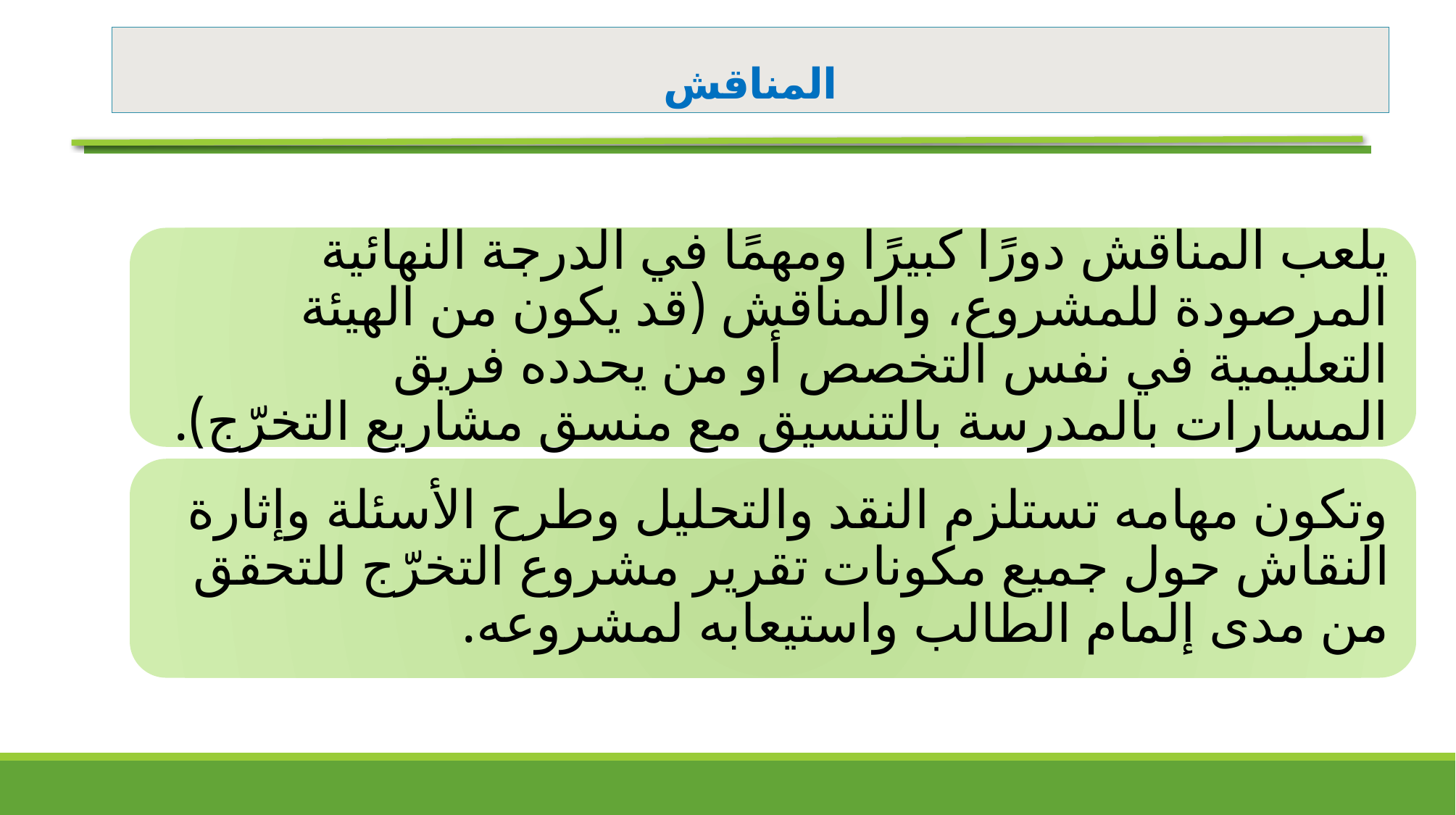

# المناقش
يلعب المناقش دورًا كبيرًا ومهمًا في الدرجة النهائية المرصودة للمشروع، والمناقش (قد يكون من الهيئة التعليمية في نفس التخصص أو من يحدده فريق المسارات بالمدرسة بالتنسيق مع منسق مشاريع التخرّج).
وتكون مهامه تستلزم النقد والتحليل وطرح الأسئلة وإثارة النقاش حول جميع مكونات تقرير مشروع التخرّج للتحقق من مدى إلمام الطالب واستيعابه لمشروعه.